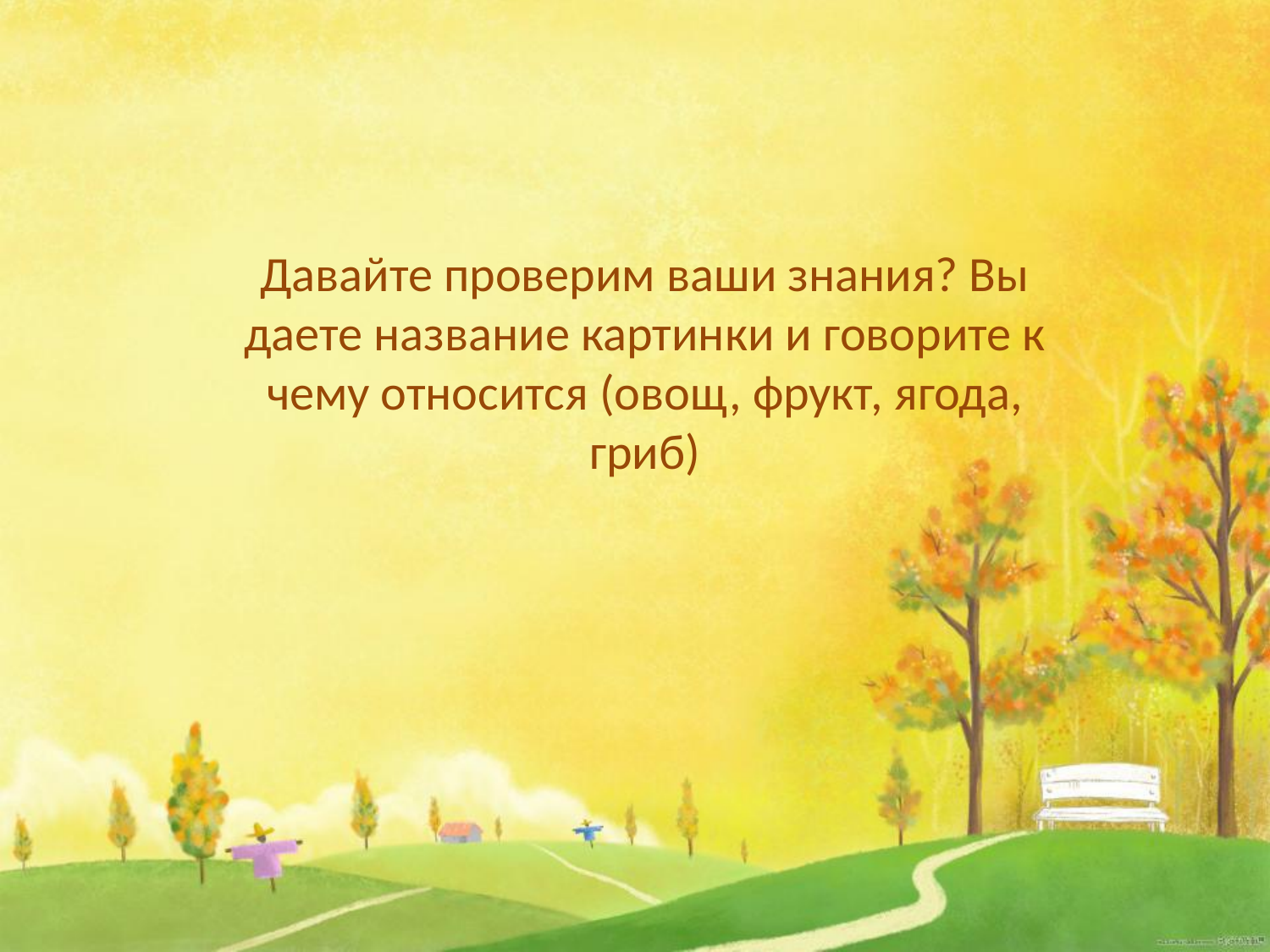

Давайте проверим ваши знания? Вы даете название картинки и говорите к чему относится (овощ, фрукт, ягода, гриб)